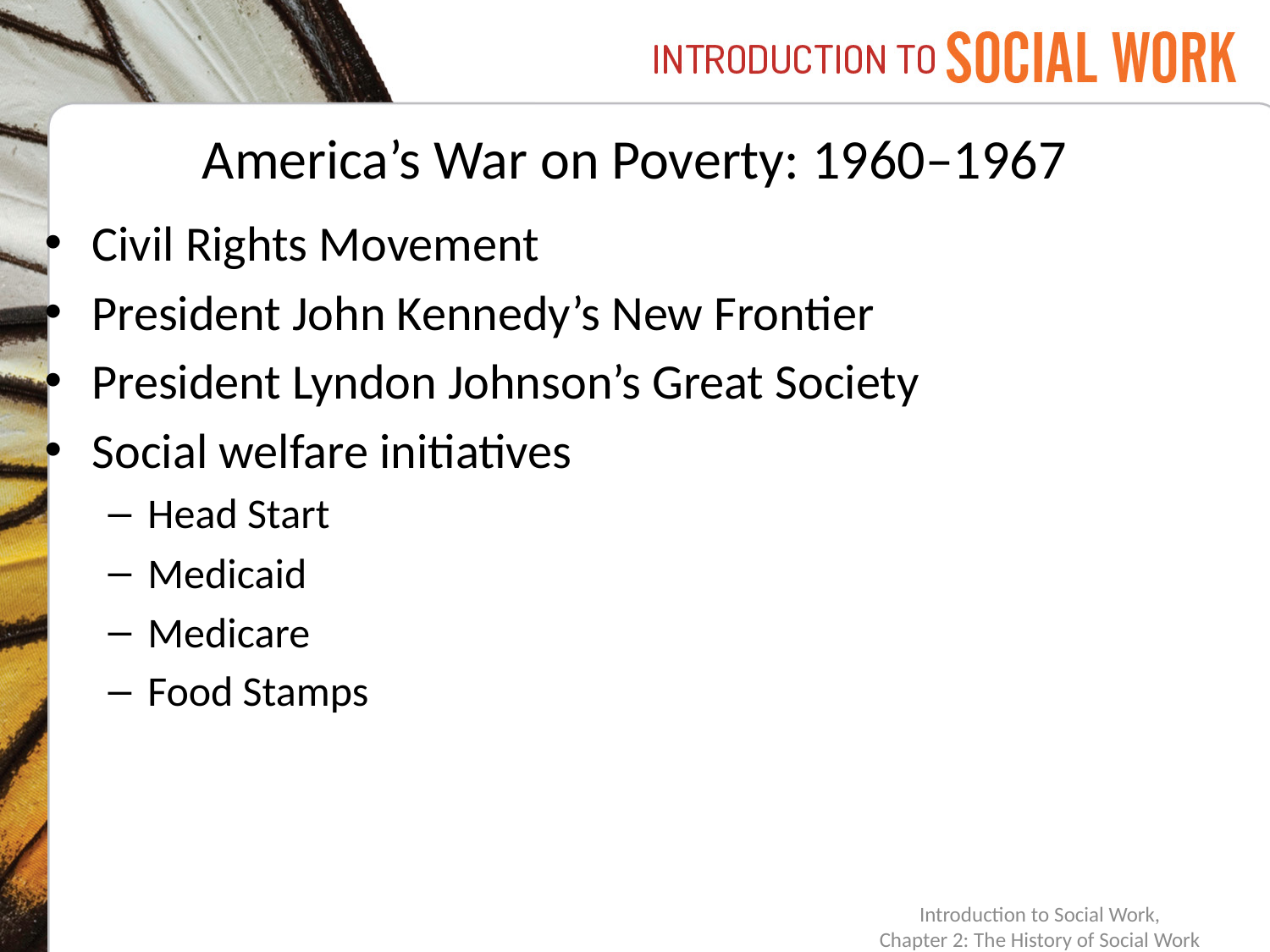

# America’s War on Poverty: 1960–1967
Civil Rights Movement
President John Kennedy’s New Frontier
President Lyndon Johnson’s Great Society
Social welfare initiatives
Head Start
Medicaid
Medicare
Food Stamps

Introduction to Social Work,
Chapter 2: The History of Social Work